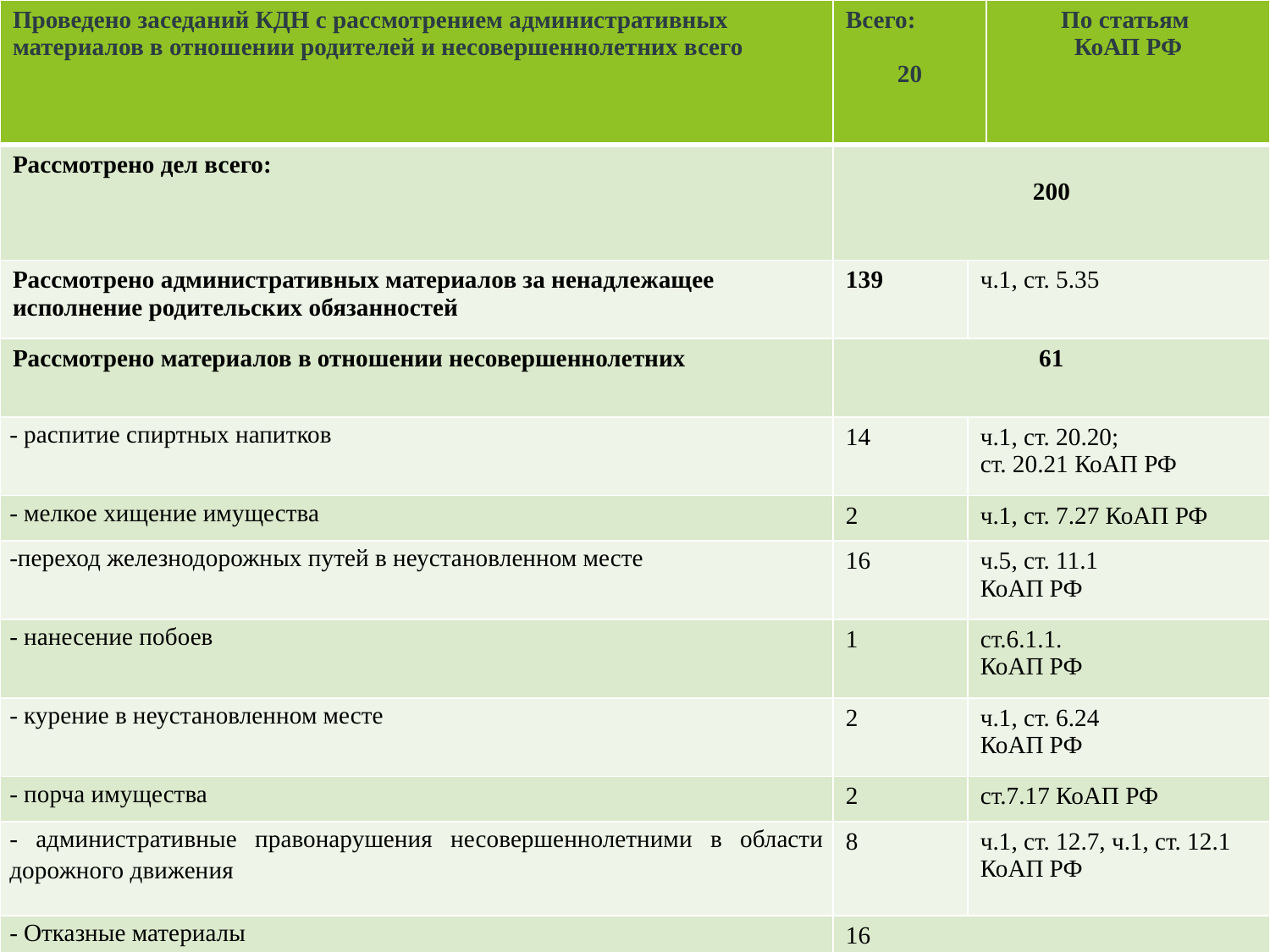

| Проведено заседаний КДН с рассмотрением административных материалов в отношении родителей и несовершеннолетних всего | Всего:   20 |  | По статьям КоАП РФ |
| --- | --- | --- | --- |
| Рассмотрено дел всего: | 200 |  |  |
| Рассмотрено административных материалов за ненадлежащее исполнение родительских обязанностей | 139 | ч.1, ст. 5.35 |  |
| Рассмотрено материалов в отношении несовершеннолетних | 61 |  |  |
| - распитие спиртных напитков | 14 | ч.1, ст. 20.20; ст. 20.21 КоАП РФ |  |
| - мелкое хищение имущества | 2 | ч.1, ст. 7.27 КоАП РФ |  |
| -переход железнодорожных путей в неустановленном месте | 16 | ч.5, ст. 11.1 КоАП РФ |  |
| - нанесение побоев | 1 | ст.6.1.1. КоАП РФ |  |
| - курение в неустановленном месте | 2 | ч.1, ст. 6.24 КоАП РФ |  |
| - порча имущества | 2 | ст.7.17 КоАП РФ |  |
| - административные правонарушения несовершеннолетними в области дорожного движения | 8 | ч.1, ст. 12.7, ч.1, ст. 12.1 КоАП РФ |  |
| - Отказные материалы | 16 |  |  |